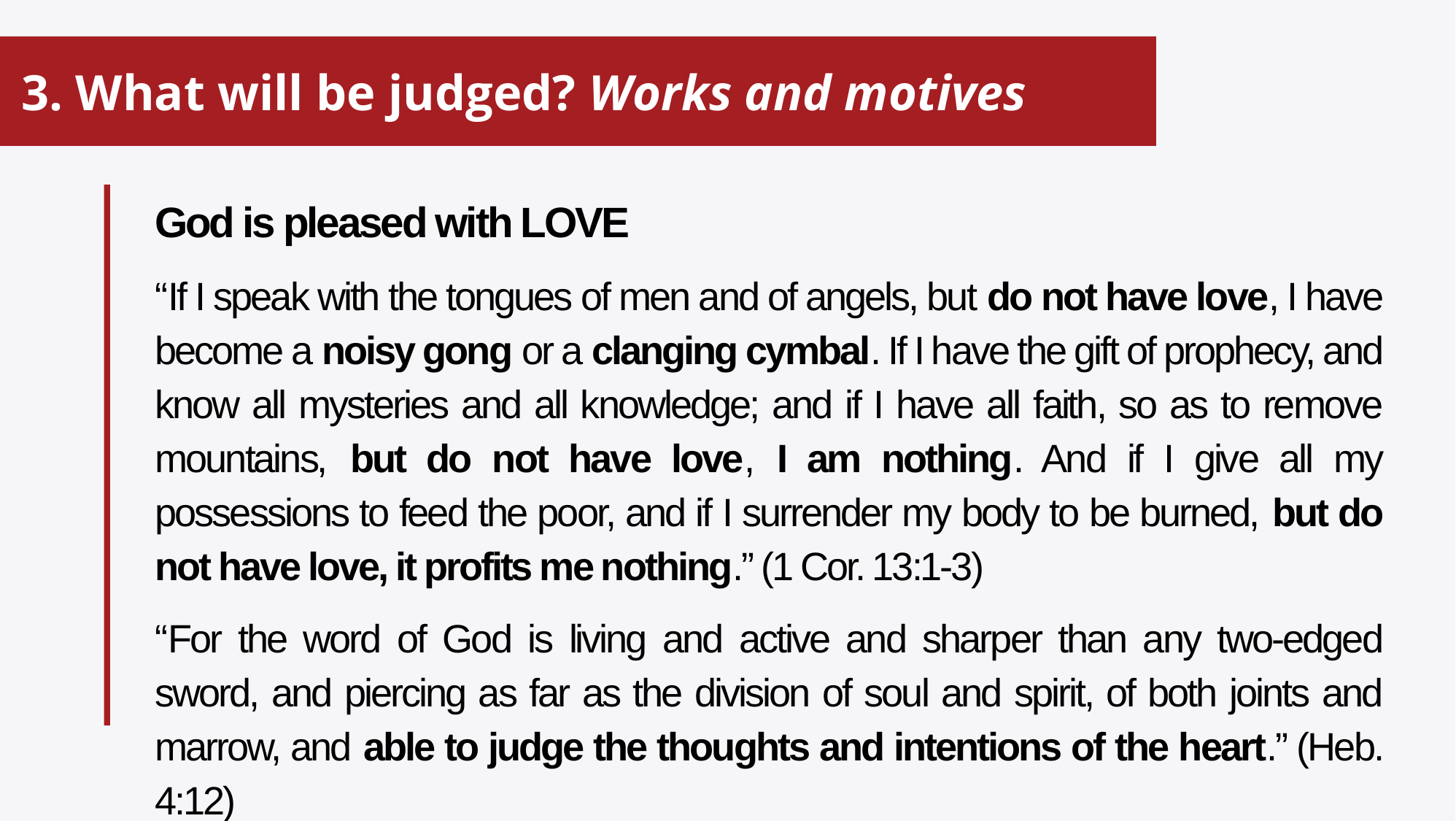

# 3. What will be judged? Works and motives
God is pleased with LOVE
“If I speak with the tongues of men and of angels, but do not have love, I have become a noisy gong or a clanging cymbal. If I have the gift of prophecy, and know all mysteries and all knowledge; and if I have all faith, so as to remove mountains, but do not have love, I am nothing. And if I give all my possessions to feed the poor, and if I surrender my body to be burned, but do not have love, it profits me nothing.” (1 Cor. 13:1-3)
“For the word of God is living and active and sharper than any two-edged sword, and piercing as far as the division of soul and spirit, of both joints and marrow, and able to judge the thoughts and intentions of the heart.” (Heb. 4:12)